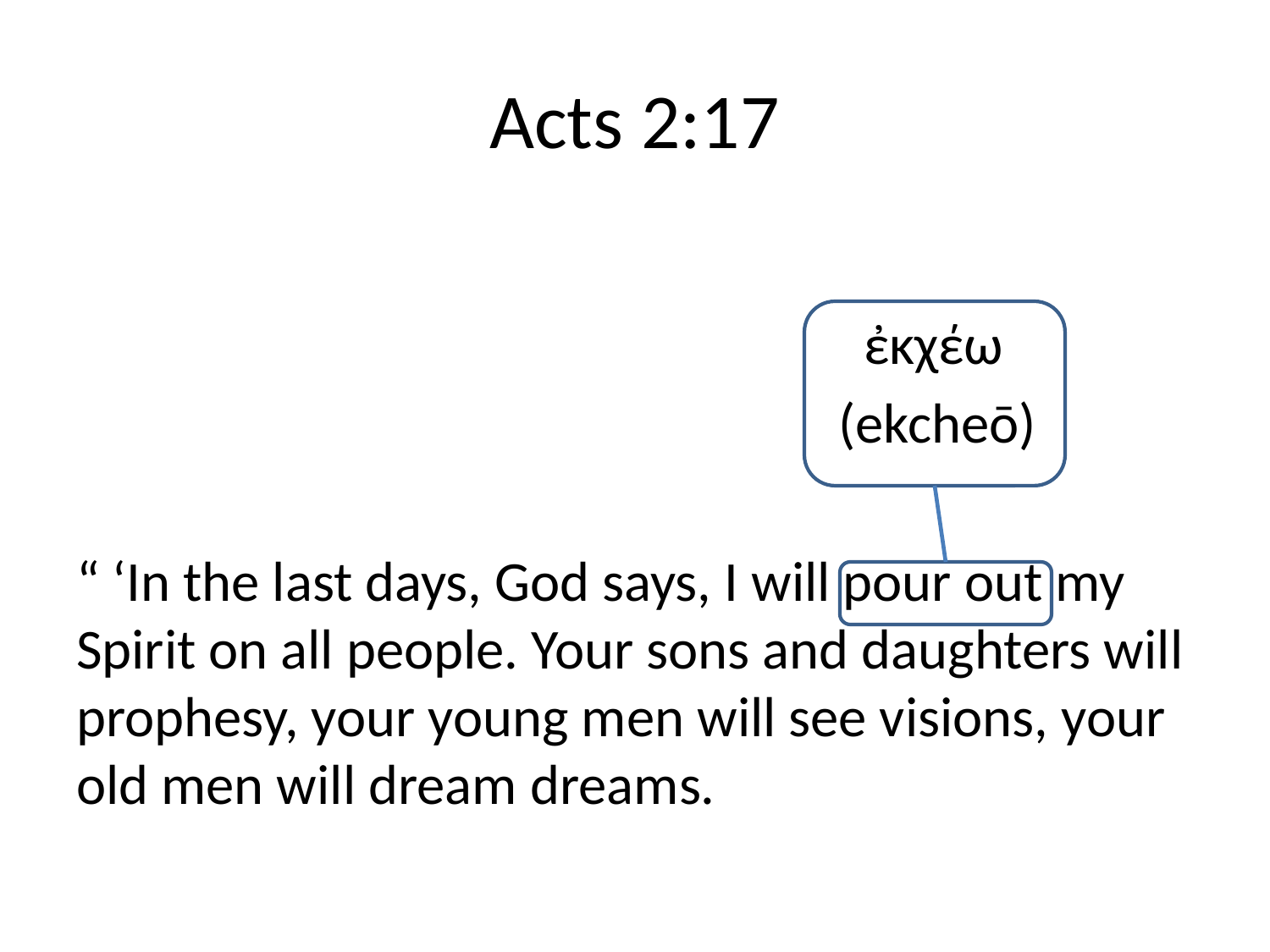

# Acts 2:17

						  ἐκχέω
						(ekcheō)

“ ‘In the last days, God says, I will pour out my Spirit on all people. Your sons and daughters will prophesy, your young men will see visions, your old men will dream dreams.